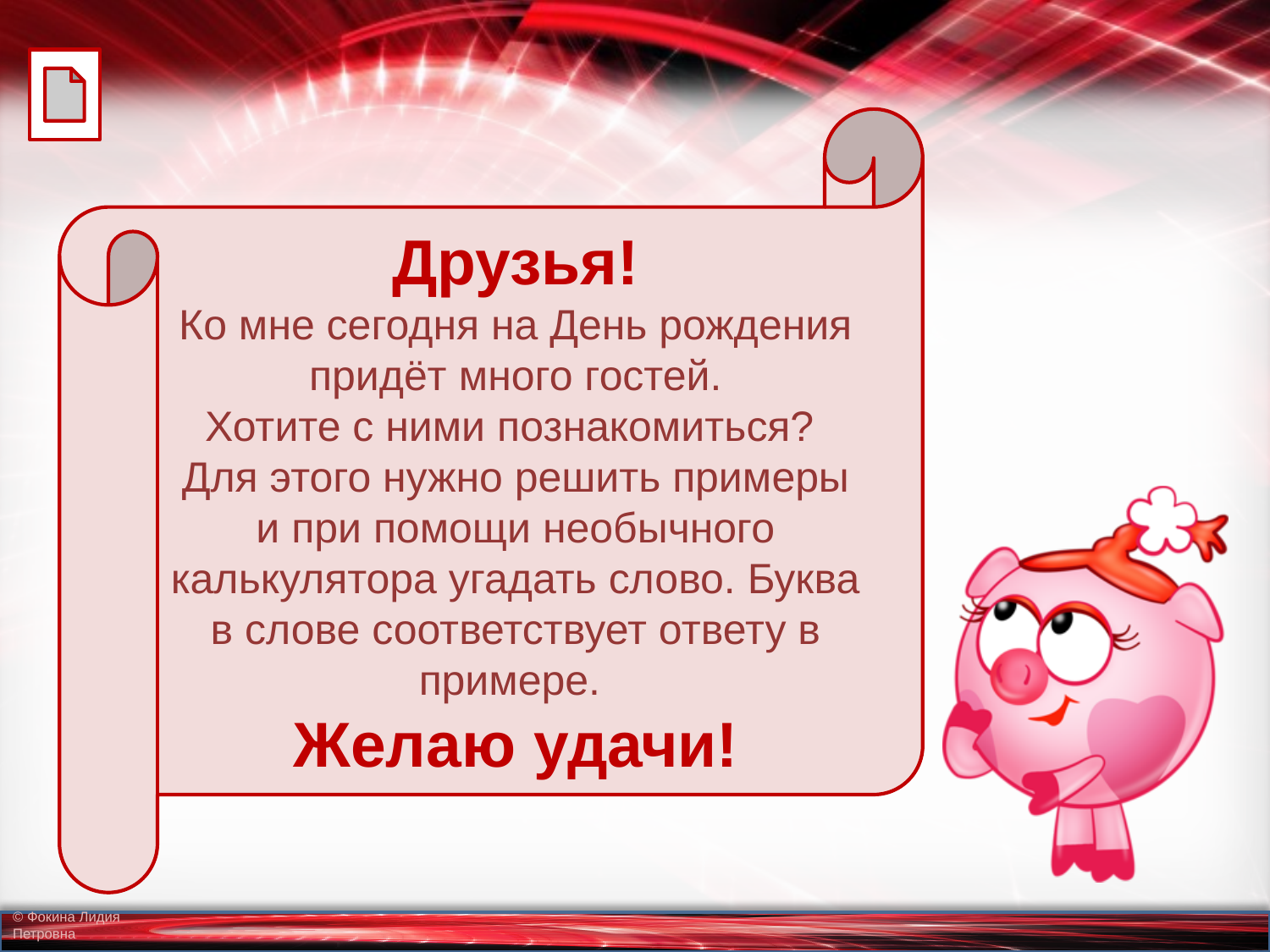

Друзья!
Ко мне сегодня на День рождения придёт много гостей.
Хотите с ними познакомиться?
Для этого нужно решить примеры и при помощи необычного калькулятора угадать слово. Буква в слове соответствует ответу в примере.
Желаю удачи!